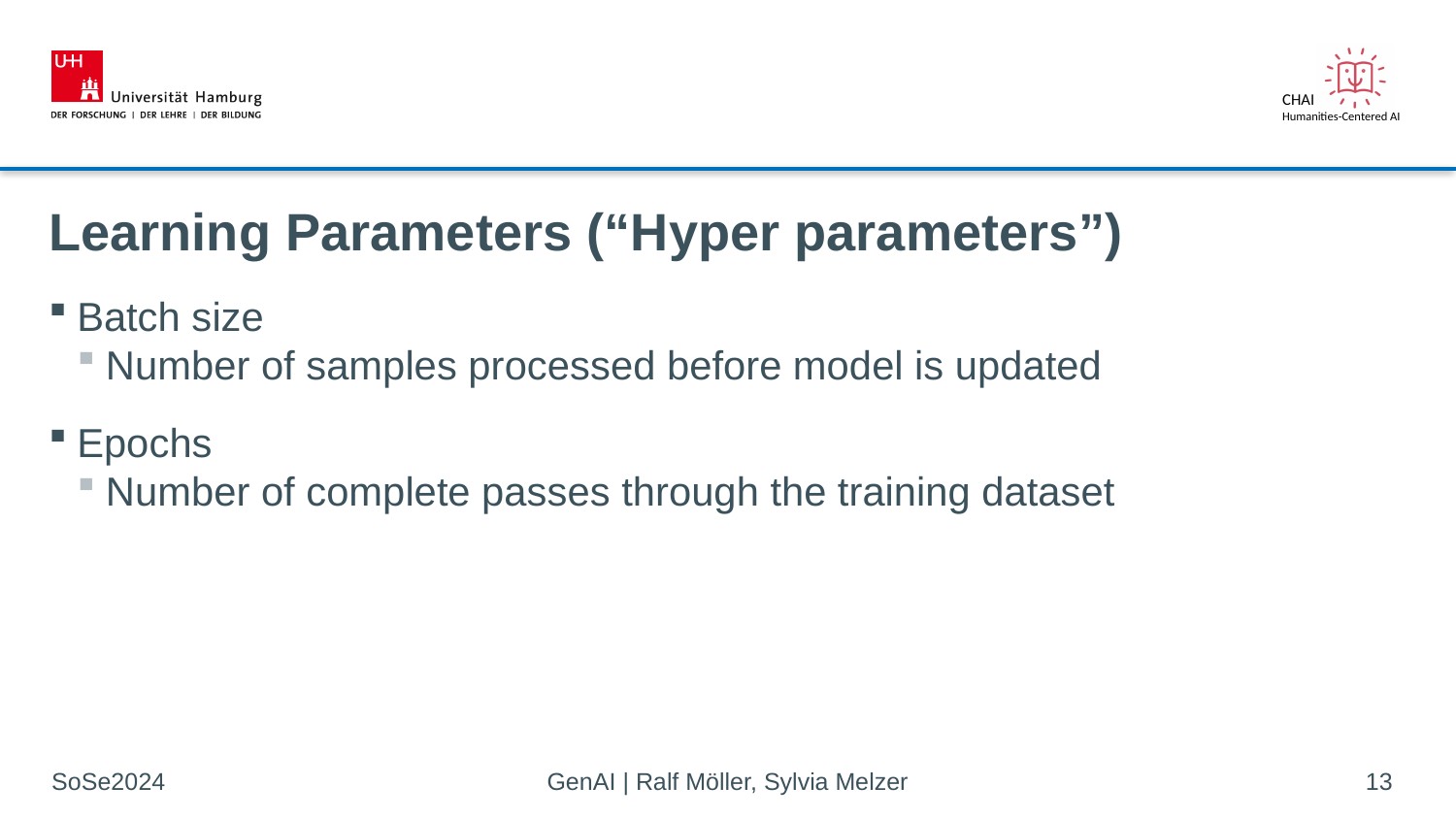

# Learning Parameters (“Hyper parameters”)
Batch size
Number of samples processed before model is updated
Epochs
Number of complete passes through the training dataset
SoSe2024
GenAI | Ralf Möller, Sylvia Melzer
13